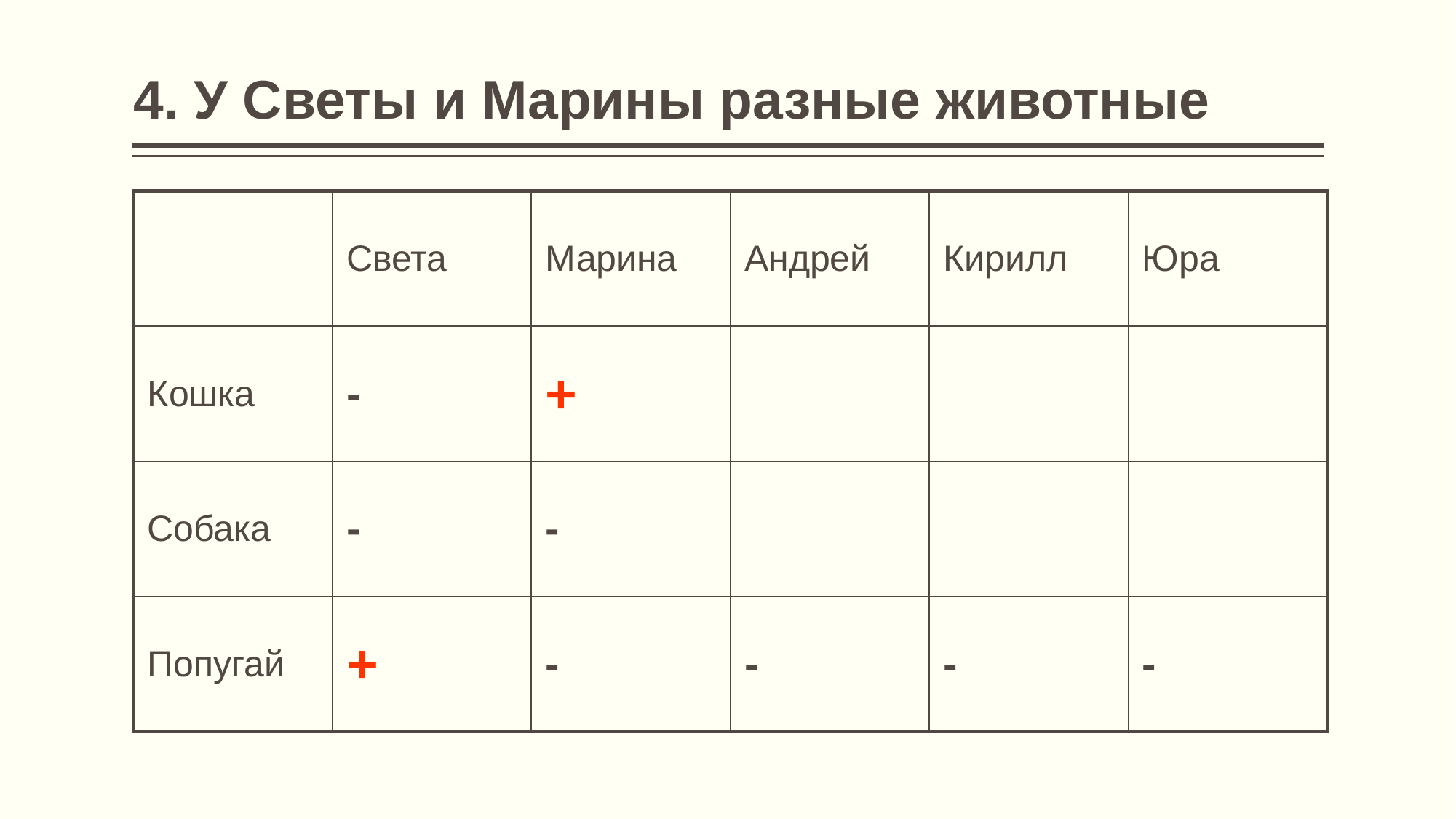

# 4. У Светы и Марины разные животные
|  | Света | Марина | Андрей | Кирилл | Юра |
| --- | --- | --- | --- | --- | --- |
| Кошка | - | + |  |  |  |
| Собака | - | - |  |  |  |
| Попугай | + | - | - | - | - |